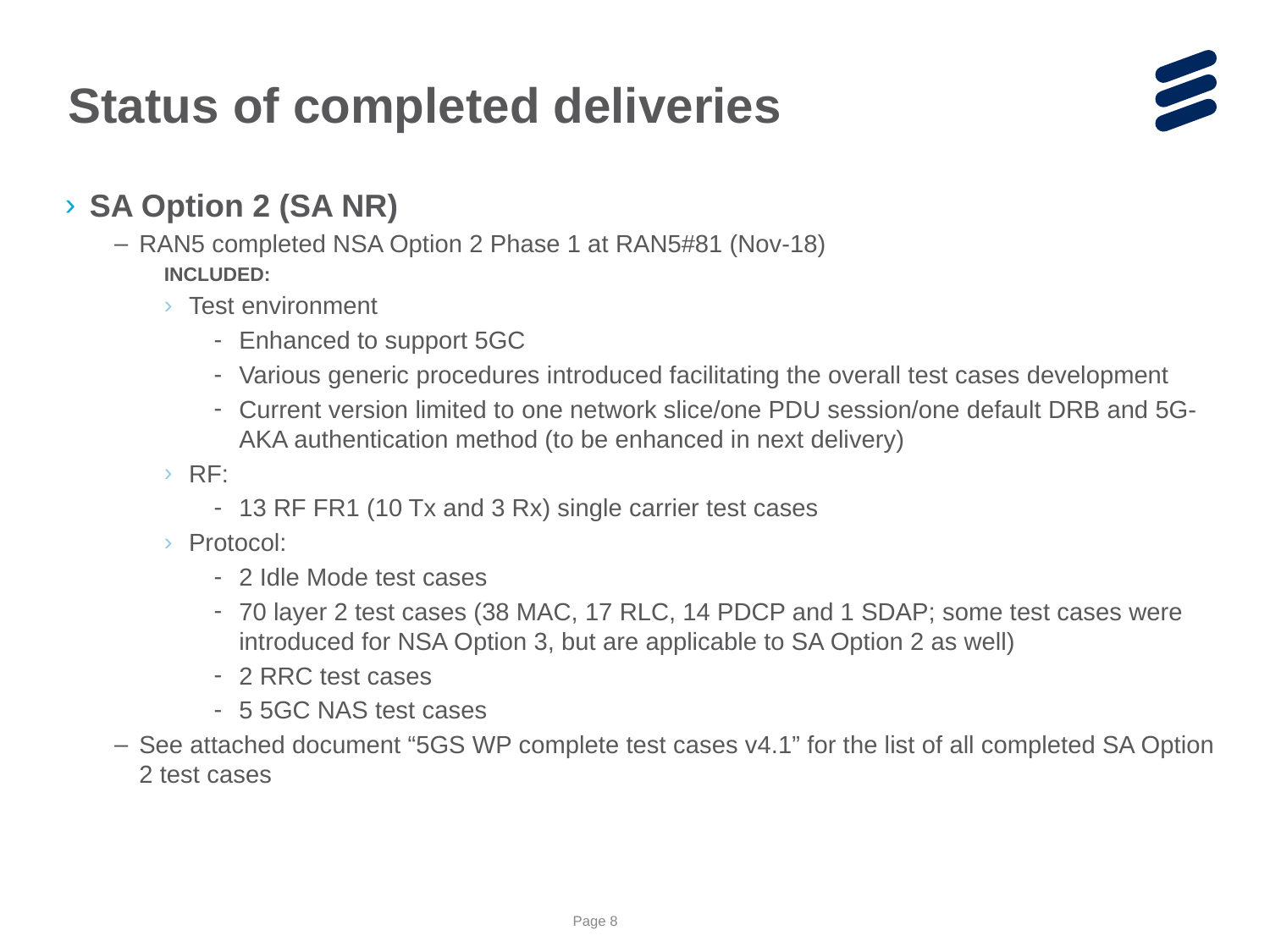

Status of completed deliveries
SA Option 2 (SA NR)
RAN5 completed NSA Option 2 Phase 1 at RAN5#81 (Nov-18)
INCLUDED:
Test environment
Enhanced to support 5GC
Various generic procedures introduced facilitating the overall test cases development
Current version limited to one network slice/one PDU session/one default DRB and 5G-AKA authentication method (to be enhanced in next delivery)
RF:
13 RF FR1 (10 Tx and 3 Rx) single carrier test cases
Protocol:
2 Idle Mode test cases
70 layer 2 test cases (38 MAC, 17 RLC, 14 PDCP and 1 SDAP; some test cases were introduced for NSA Option 3, but are applicable to SA Option 2 as well)
2 RRC test cases
5 5GC NAS test cases
See attached document “5GS WP complete test cases v4.1” for the list of all completed SA Option 2 test cases